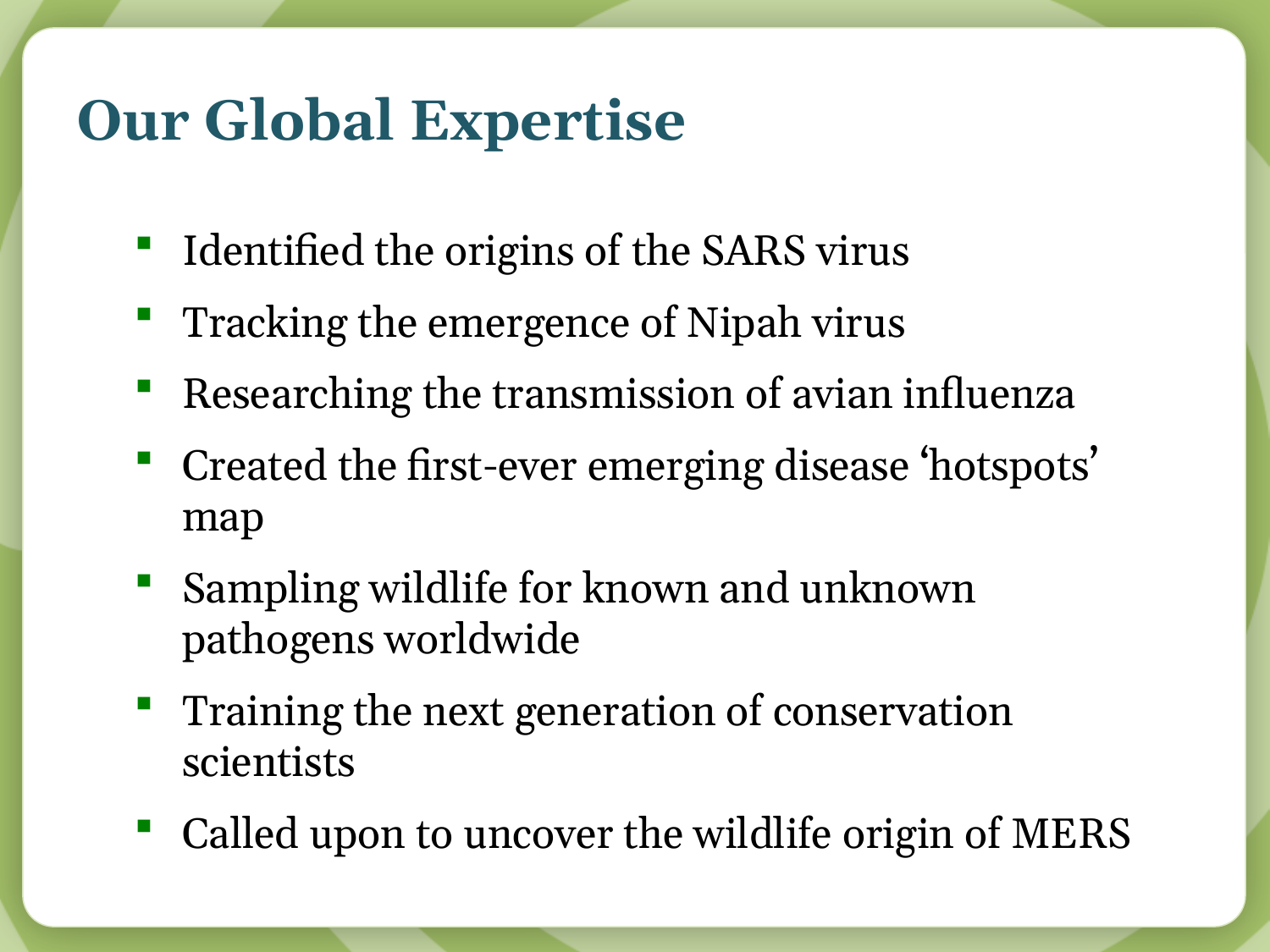

Our Global Expertise
Identified the origins of the SARS virus
Tracking the emergence of Nipah virus
Researching the transmission of avian influenza
Created the first-ever emerging disease ‘hotspots’ map
Sampling wildlife for known and unknown pathogens worldwide
Training the next generation of conservation scientists
Called upon to uncover the wildlife origin of MERS